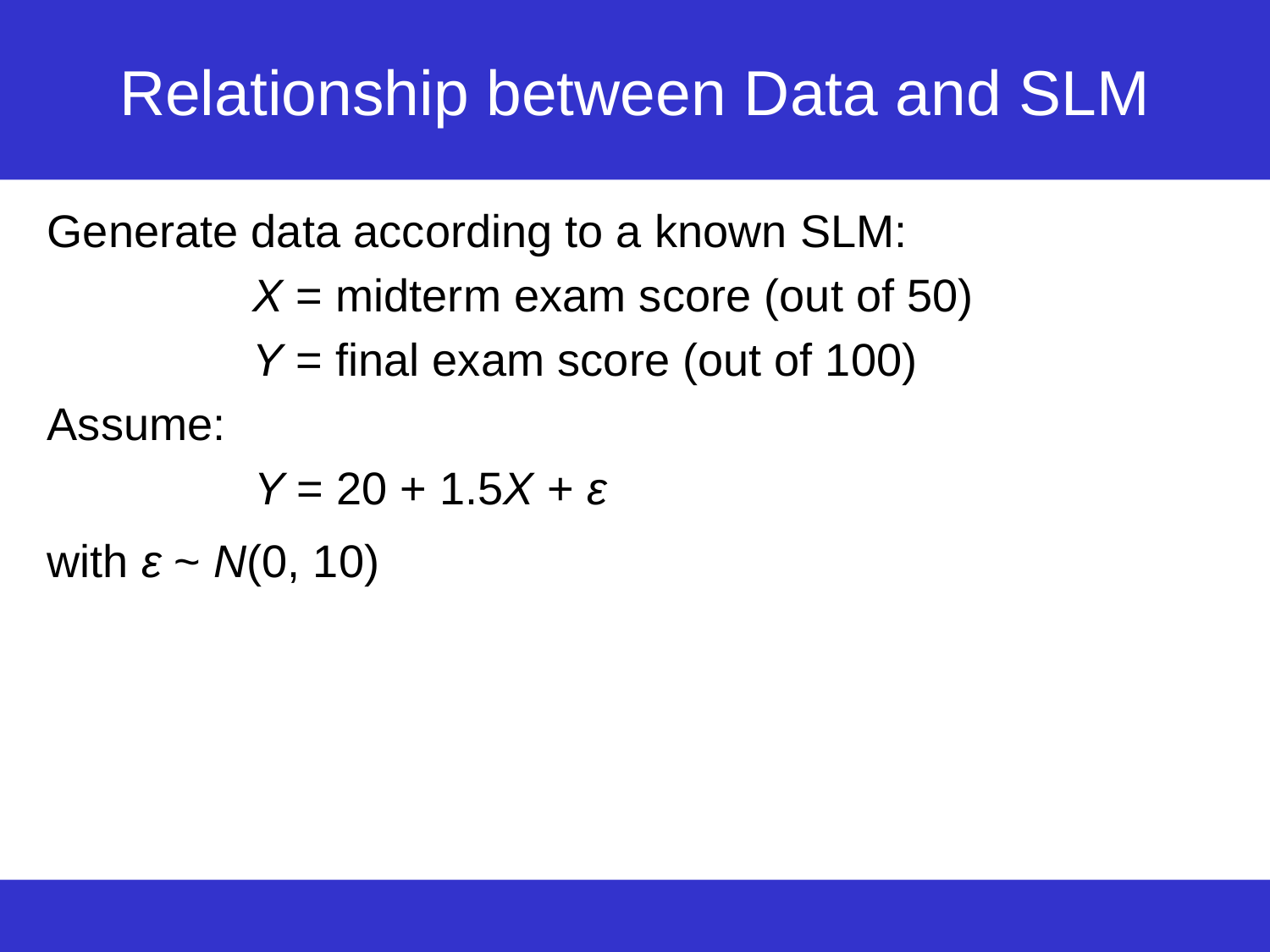

# Relationship between Data and SLM
Generate data according to a known SLM:
X = midterm exam score (out of 50)
Y = final exam score (out of 100)
Assume:
Y = 20 + 1.5X + ε
with ε ~ N(0, 10)